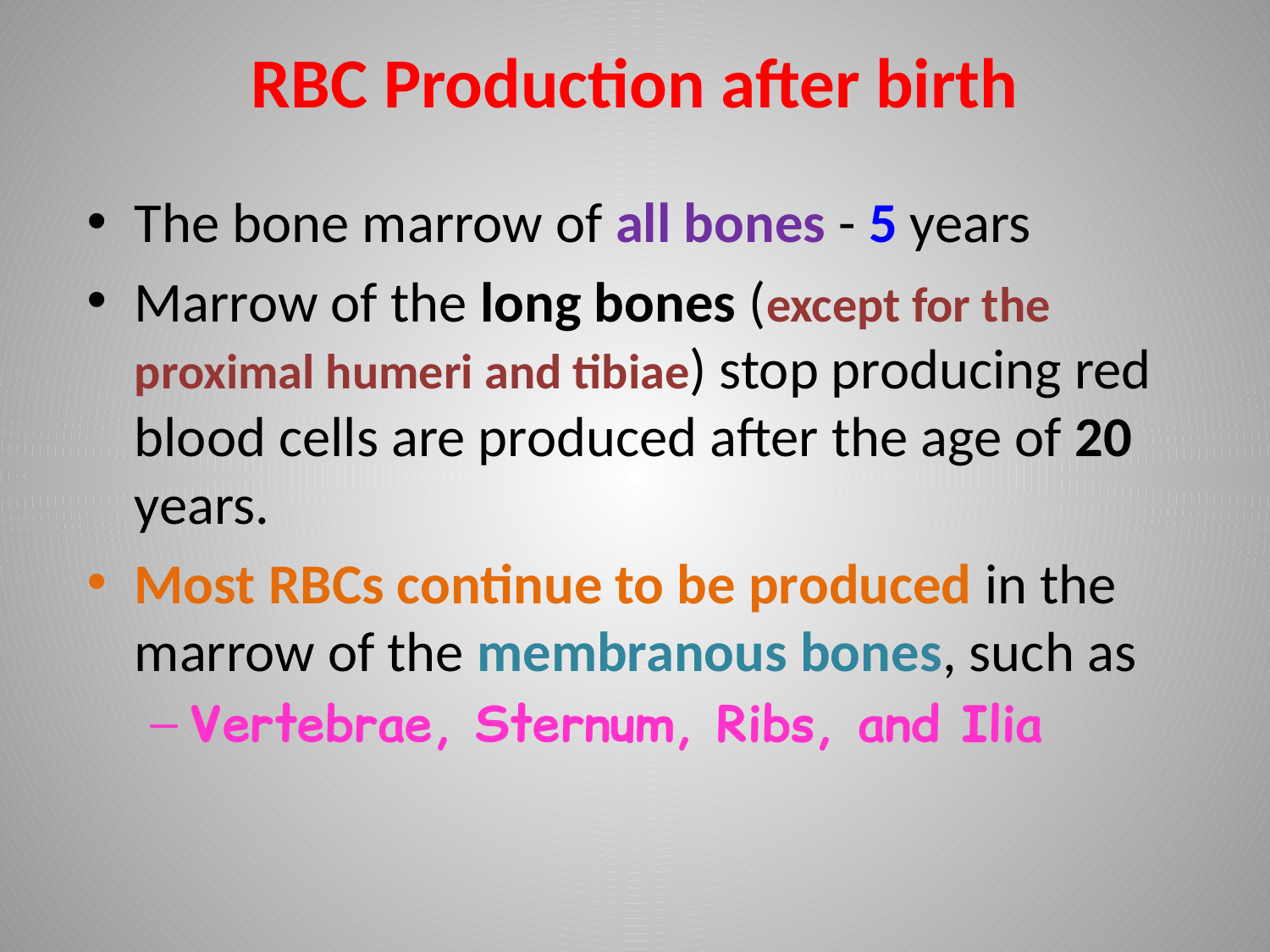

# RBC Production after birth
The bone marrow of all bones - 5 years
Marrow of the long bones (except for the proximal humeri and tibiae) stop producing red blood cells are produced after the age of 20 years.
Most RBCs continue to be produced in the marrow of the membranous bones, such as
Vertebrae, Sternum, Ribs, and Ilia